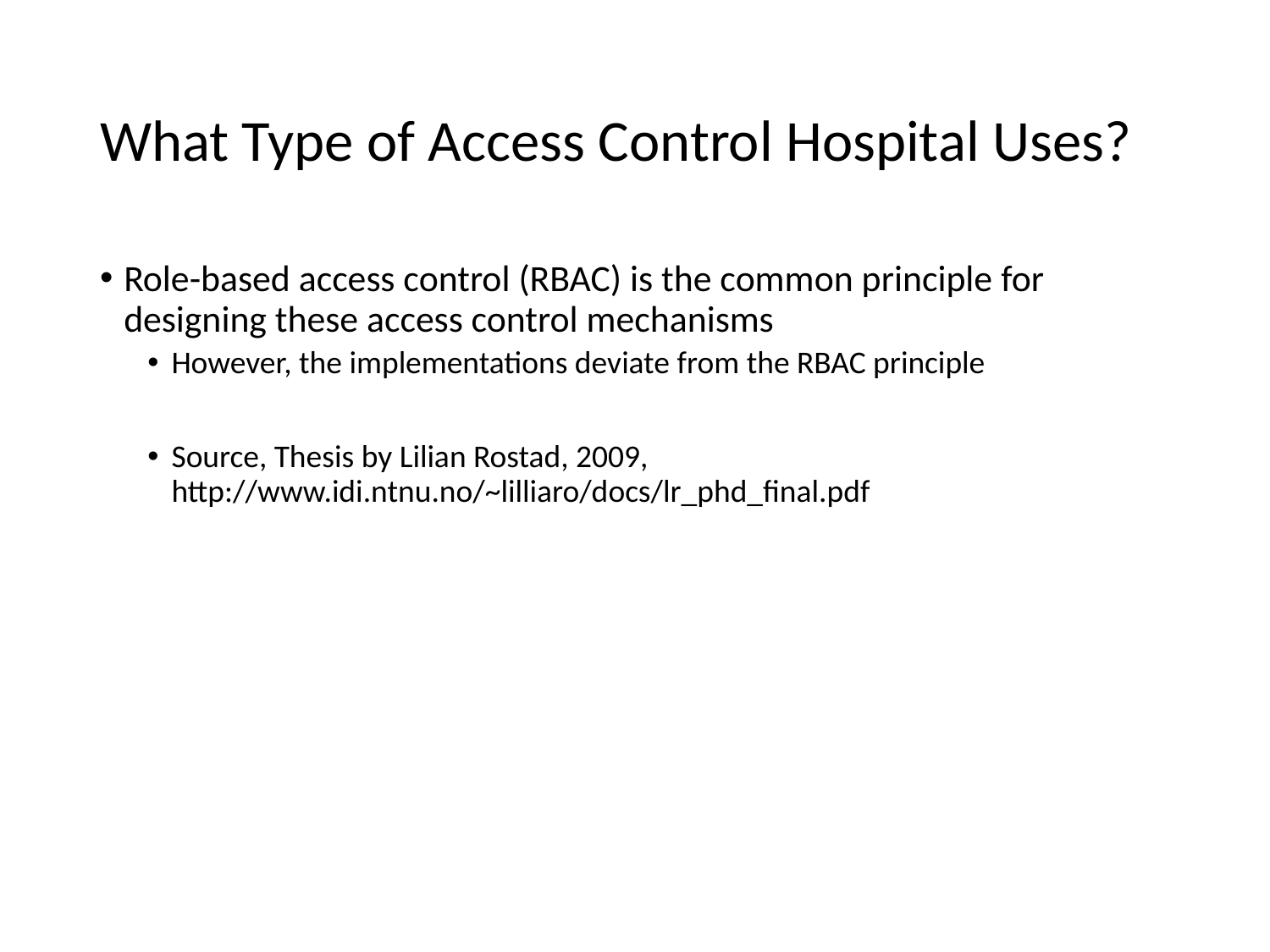

# What Type of Access Control Hospital Uses?
Role-based access control (RBAC) is the common principle for designing these access control mechanisms
However, the implementations deviate from the RBAC principle

Source, Thesis by Lilian Rostad, 2009, http://www.idi.ntnu.no/~lilliaro/docs/lr_phd_final.pdf